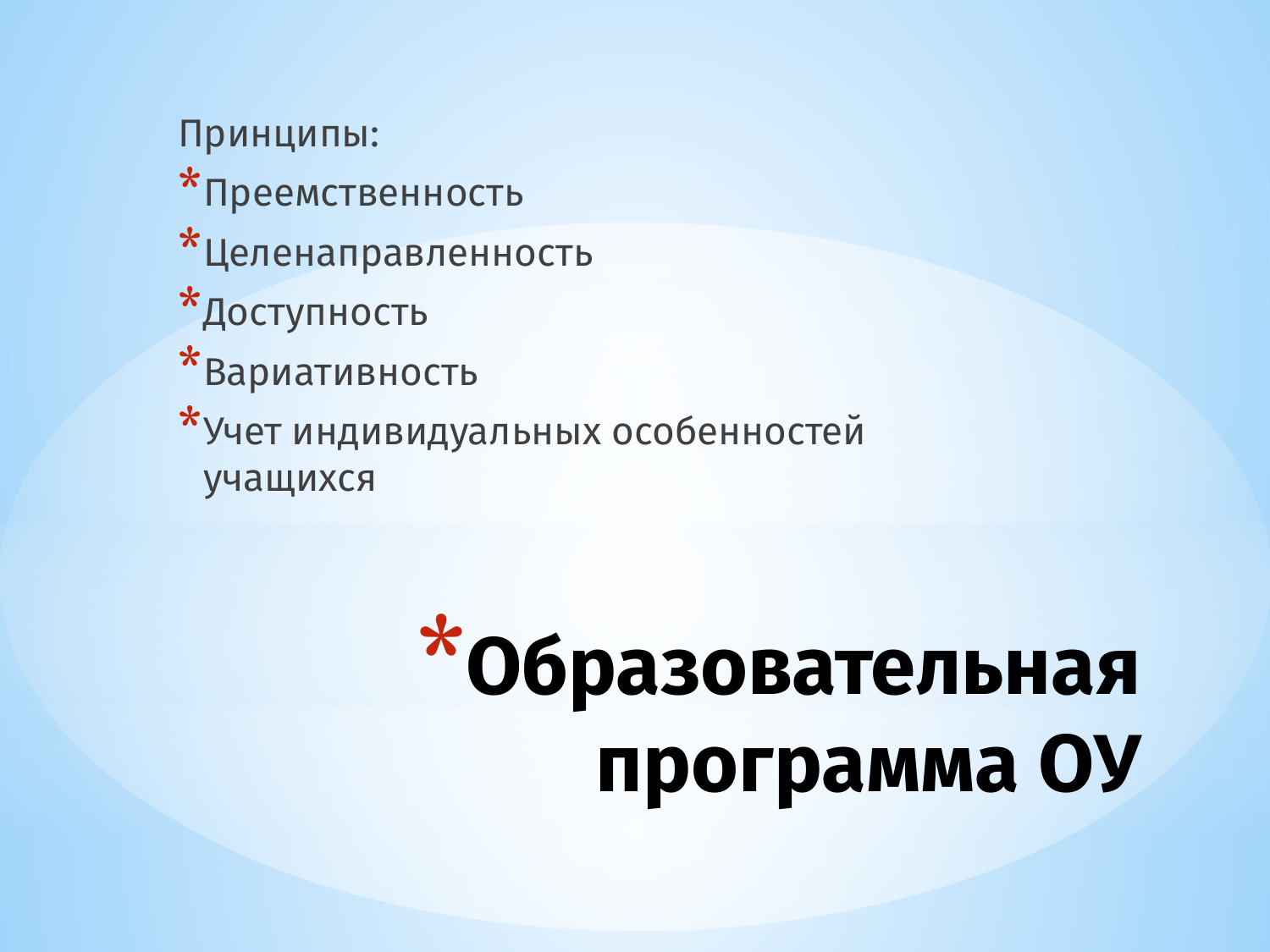

Принципы:
Преемственность
Целенаправленность
Доступность
Вариативность
Учет индивидуальных особенностей учащихся

# Образовательная программа ОУ